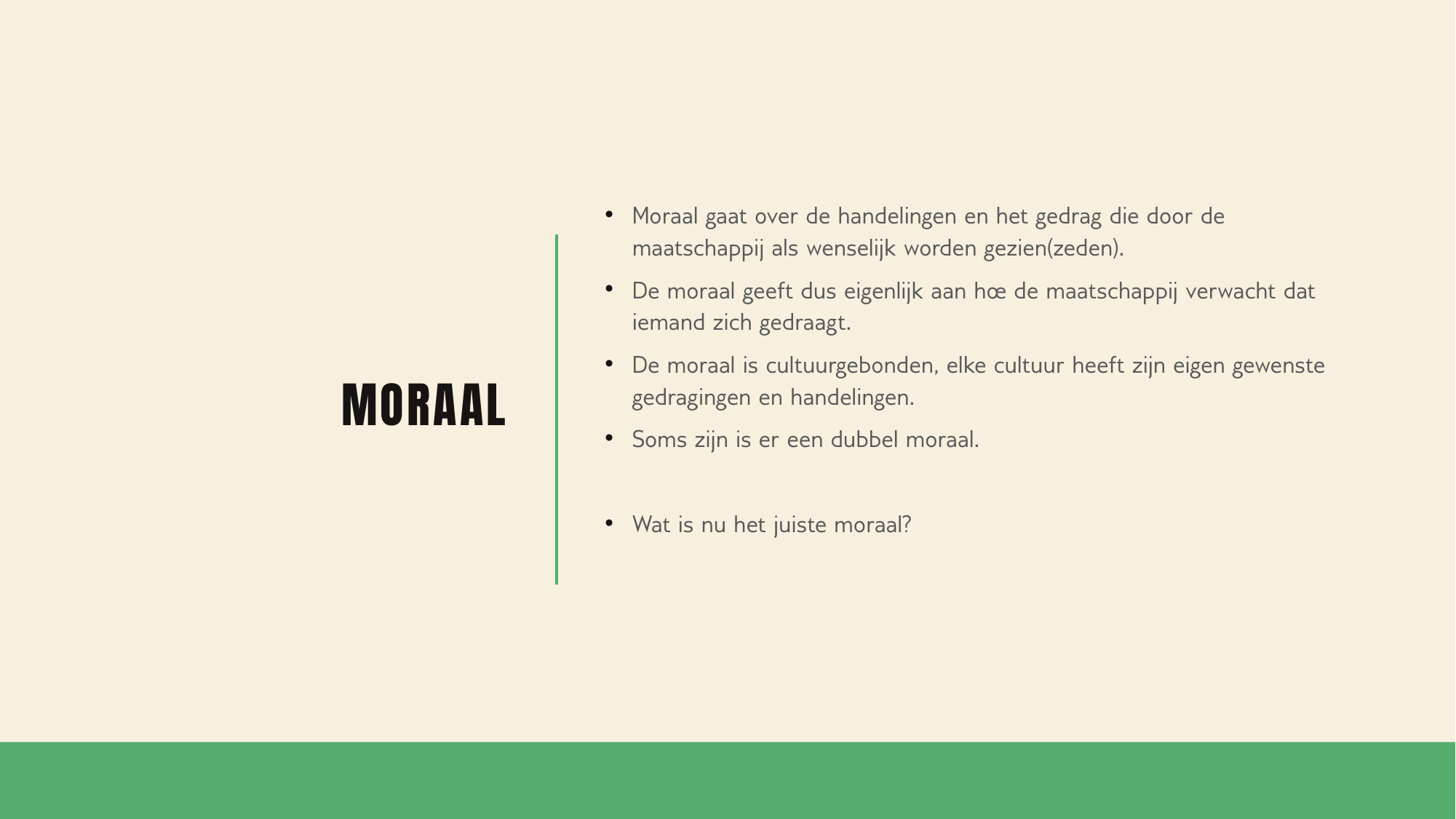

# moraal
Moraal gaat over de handelingen en het gedrag die door de maatschappij als wenselijk worden gezien(zeden).
De moraal geeft dus eigenlijk aan hoe de maatschappij verwacht dat iemand zich gedraagt.
De moraal is cultuurgebonden, elke cultuur heeft zijn eigen gewenste gedragingen en handelingen.
Soms zijn is er een dubbel moraal.

Wat is nu het juiste moraal?